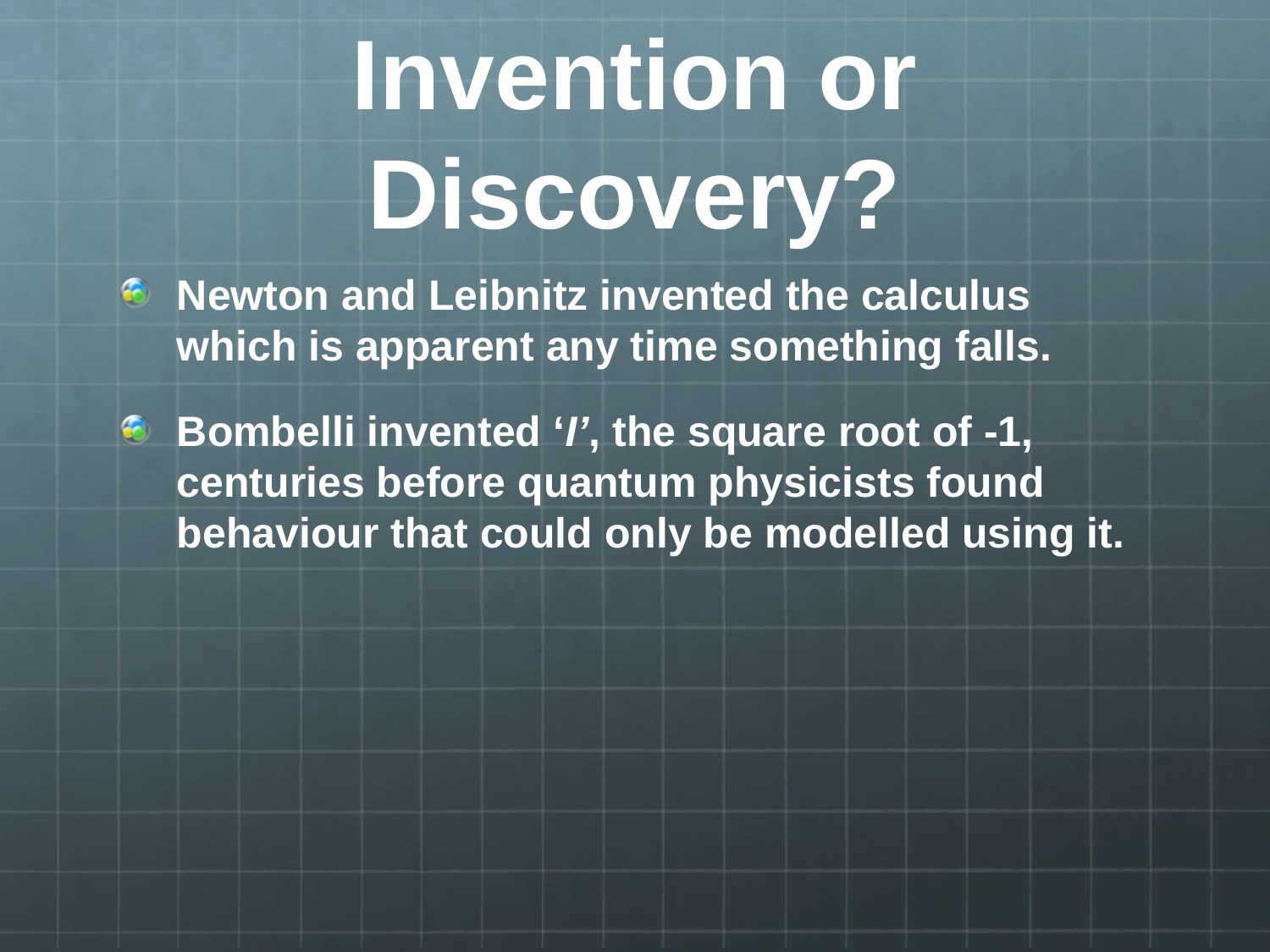

# Invention or Discovery?
Newton and Leibnitz invented the calculus which is apparent any time something falls.
Bombelli invented ‘I’, the square root of -1, centuries before quantum physicists found behaviour that could only be modelled using it.